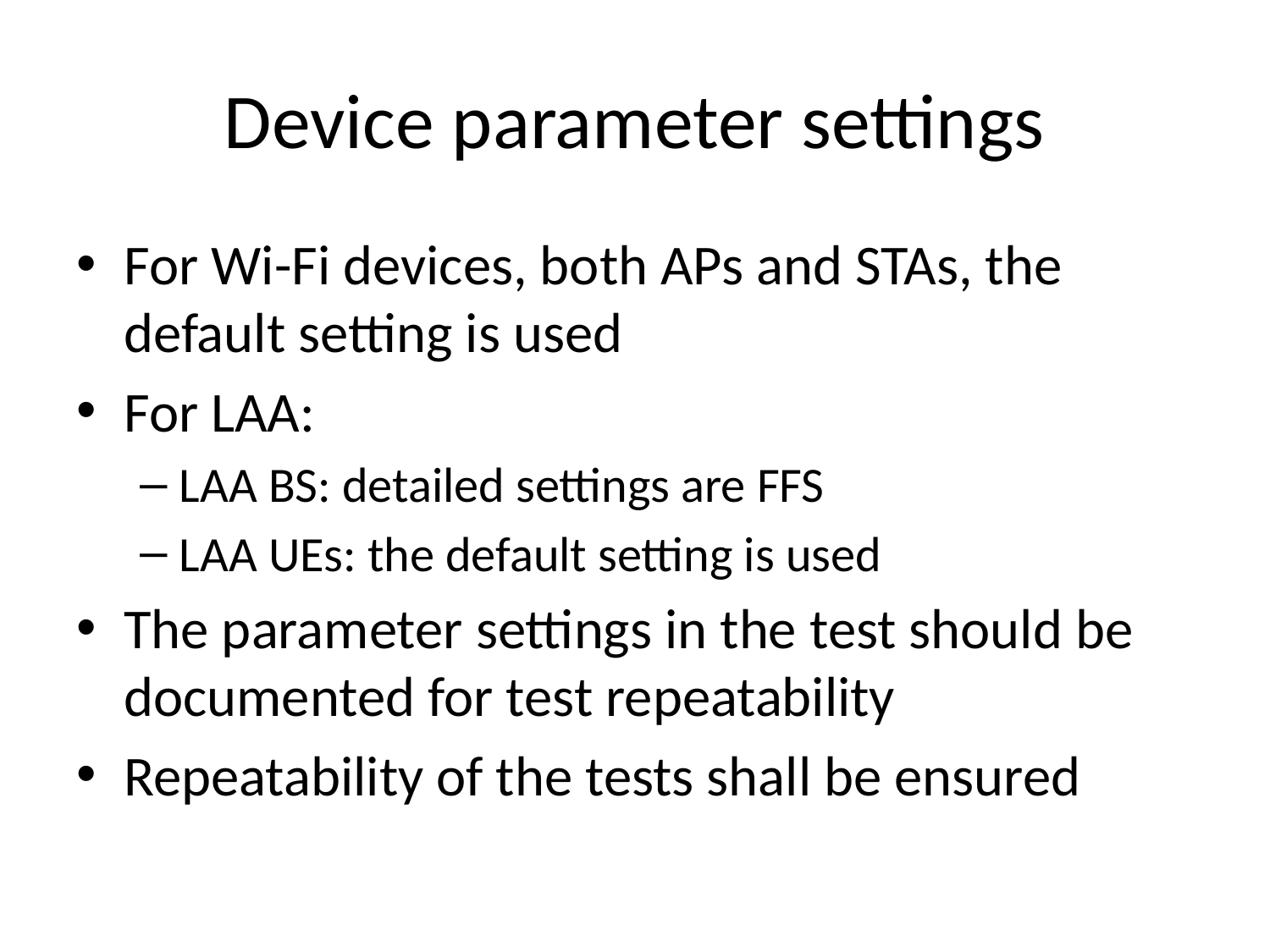

# Device parameter settings
For Wi-Fi devices, both APs and STAs, the default setting is used
For LAA:
LAA BS: detailed settings are FFS
LAA UEs: the default setting is used
The parameter settings in the test should be documented for test repeatability
Repeatability of the tests shall be ensured